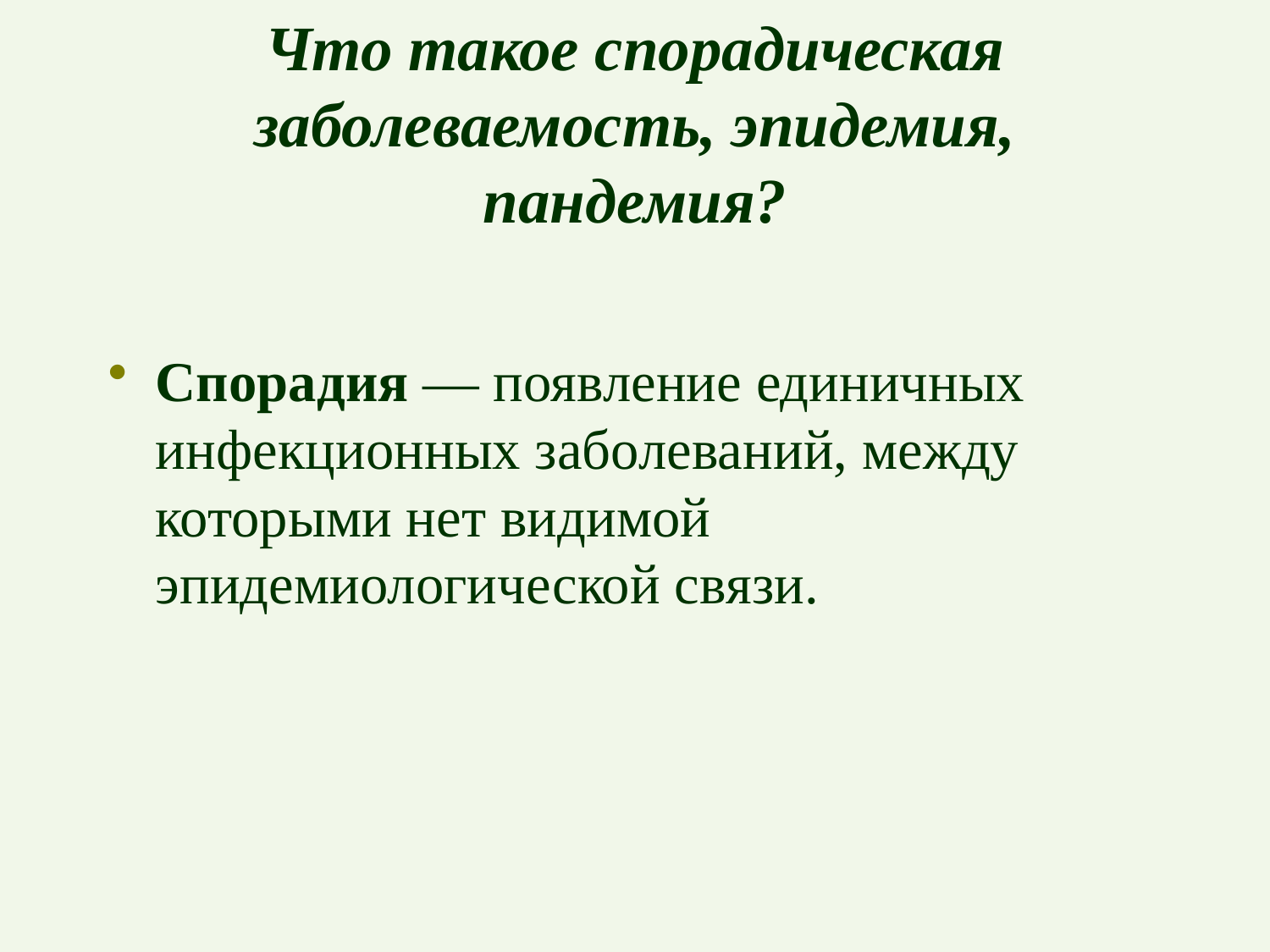

# Что такое спорадическая заболеваемость, эпидемия, пандемия?
Спорадия — появление единичных инфекционных заболеваний, между которыми нет видимой эпидемиологической связи.